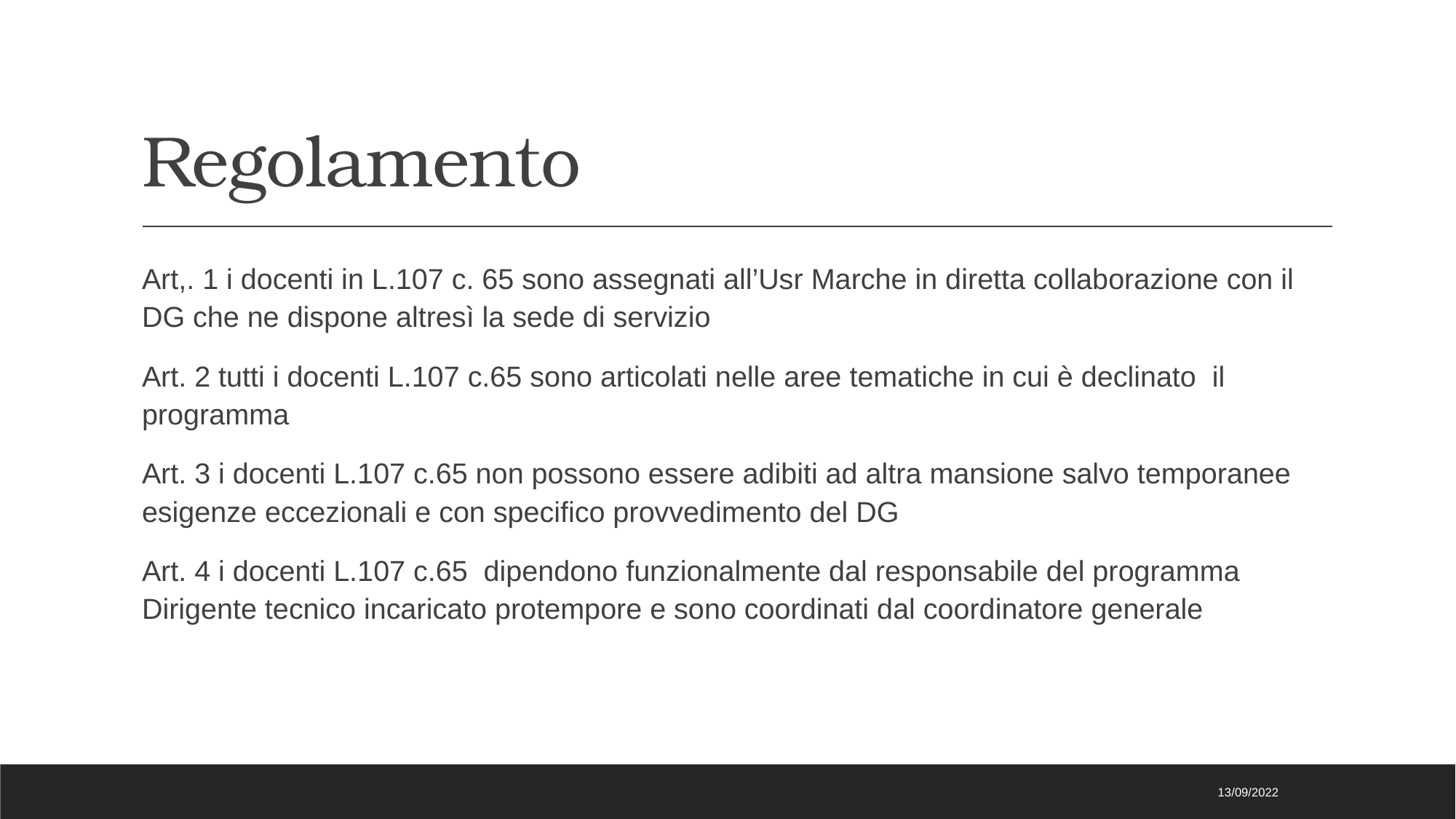

# Regolamento
Art,. 1 i docenti in L.107 c. 65 sono assegnati all’Usr Marche in diretta collaborazione con il DG che ne dispone altresì la sede di servizio
Art. 2 tutti i docenti L.107 c.65 sono articolati nelle aree tematiche in cui è declinato  il programma
Art. 3 i docenti L.107 c.65 non possono essere adibiti ad altra mansione salvo temporanee esigenze eccezionali e con specifico provvedimento del DG
Art. 4 i docenti L.107 c.65  dipendono funzionalmente dal responsabile del programma  Dirigente tecnico incaricato protempore e sono coordinati dal coordinatore generale

13/09/2022